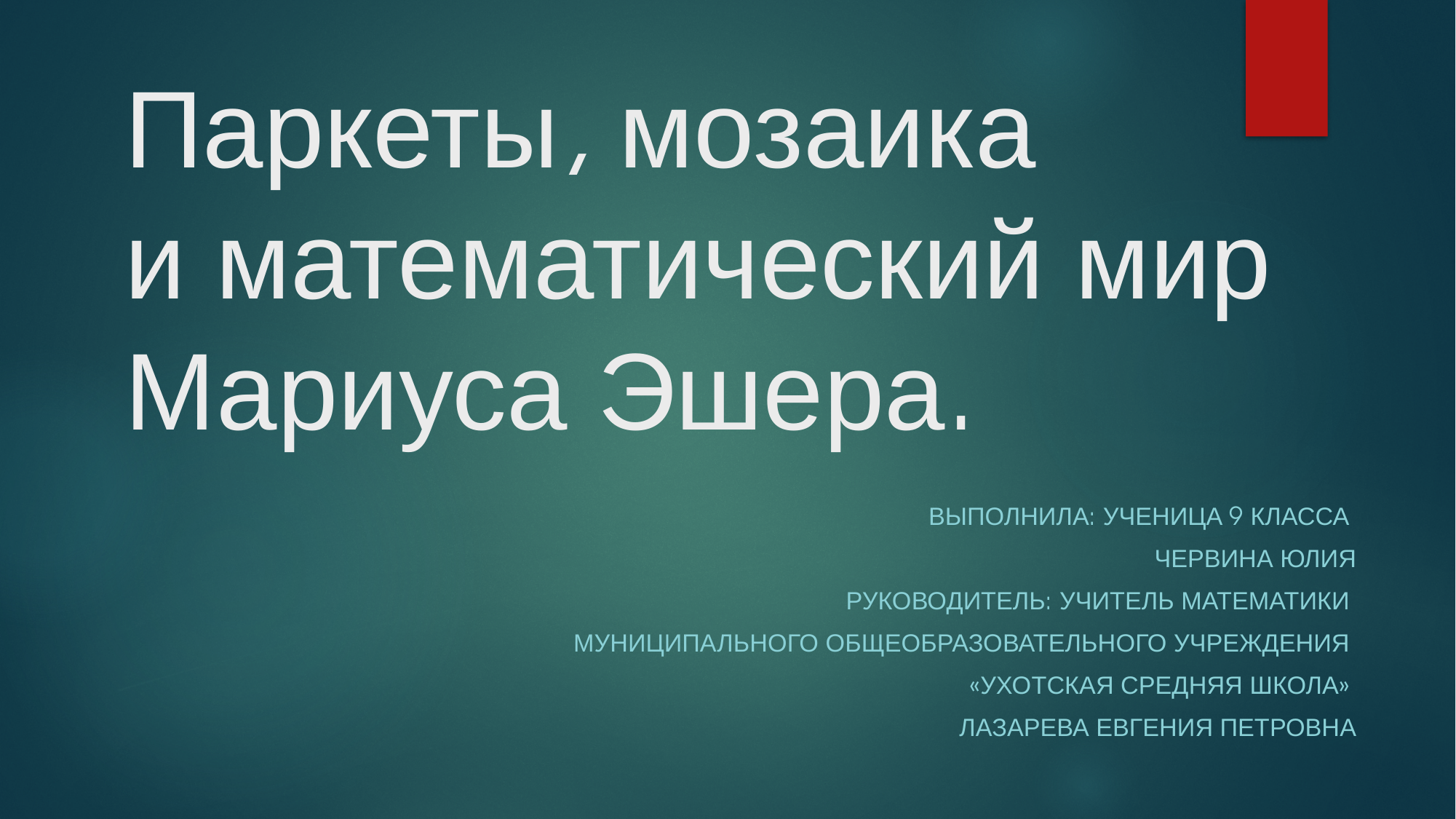

# Паркеты, мозаика и математический мир Мариуса Эшера.
Выполнила: ученица 9 класса
Червина Юлия
Руководитель: учитель математики
муниципального общеобразовательного учреждения
«Ухотская средняя школа»
Лазарева Евгения Петровна